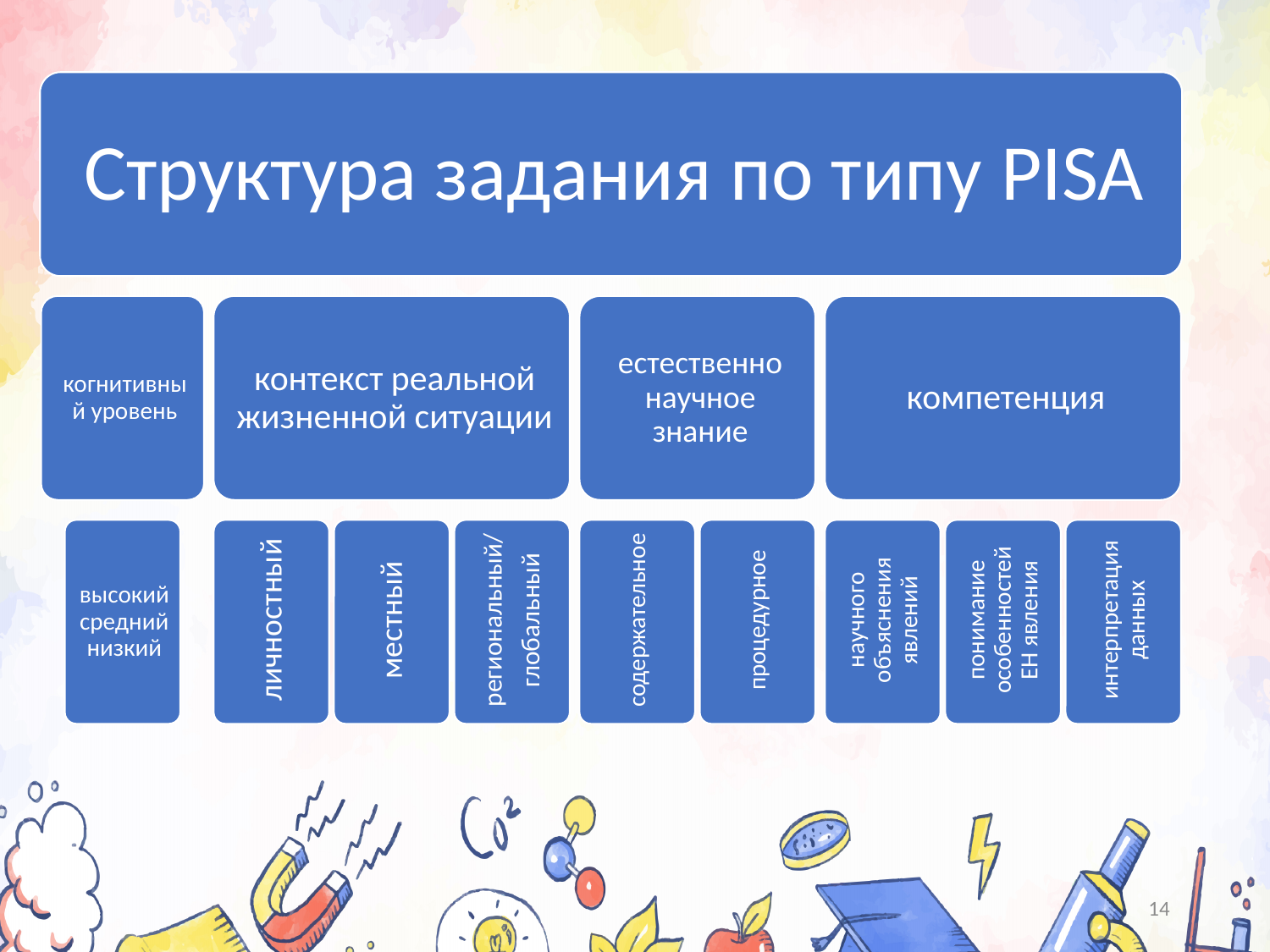

Структура задания по типу PISA
когнитивный уровень
высокий средний низкий
контекст реальной жизненной ситуации
личностный
местный
региональный/
глобальный
естественно
научное знание
содержательное
процедурное
компетенция
научного объяснения явлений
понимание особенностей ЕН явления
интерпретация данных
14